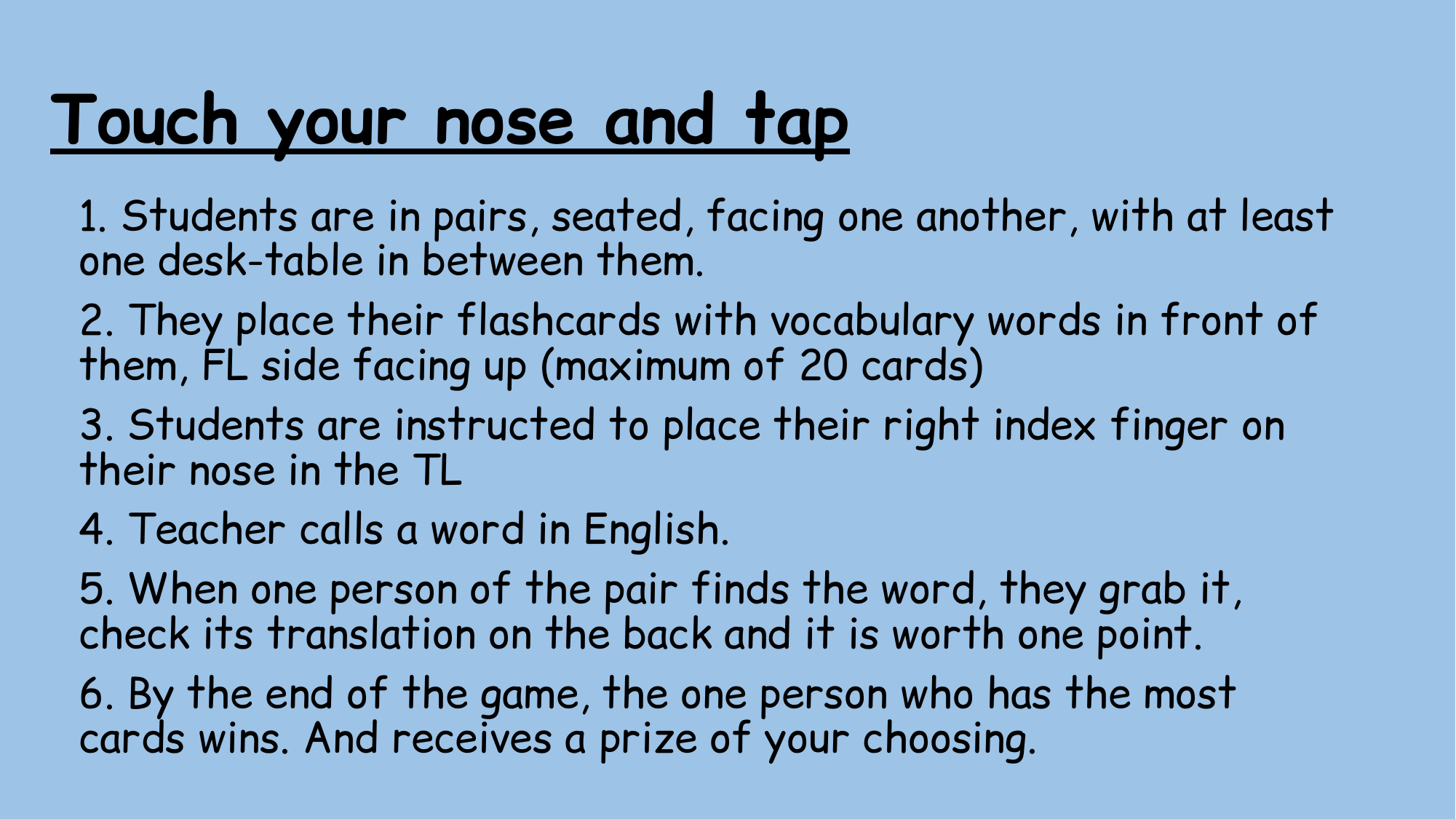

# Touch your nose and tap
1. Students are in pairs, seated, facing one another, with at least one desk-table in between them.
2. They place their flashcards with vocabulary words in front of them, FL side facing up (maximum of 20 cards)
3. Students are instructed to place their right index finger on their nose in the TL
4. Teacher calls a word in English.
5. When one person of the pair finds the word, they grab it, check its translation on the back and it is worth one point.
6. By the end of the game, the one person who has the most cards wins. And receives a prize of your choosing.